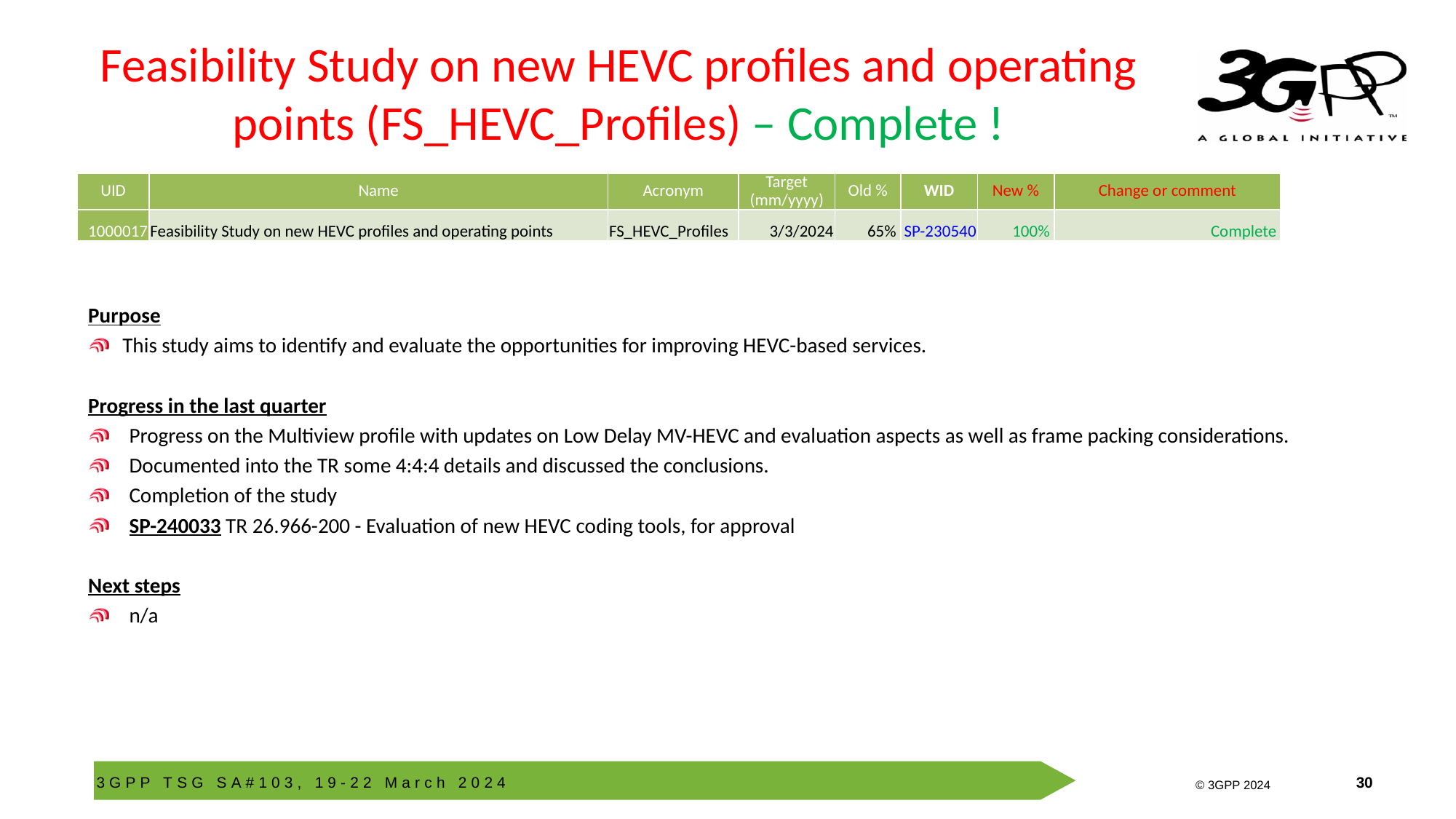

# Feasibility Study on new HEVC profiles and operating points (FS_HEVC_Profiles) – Complete !
| UID | Name | Acronym | Target (mm/yyyy) | Old % | WID | New % | Change or comment |
| --- | --- | --- | --- | --- | --- | --- | --- |
| 1000017 | Feasibility Study on new HEVC profiles and operating points | FS\_HEVC\_Profiles | 3/3/2024 | 65% | SP-230540 | 100% | Complete |
Purpose
This study aims to identify and evaluate the opportunities for improving HEVC-based services.

Progress in the last quarter
Progress on the Multiview profile with updates on Low Delay MV-HEVC and evaluation aspects as well as frame packing considerations.
Documented into the TR some 4:4:4 details and discussed the conclusions.
Completion of the study
SP-240033 TR 26.966-200 - Evaluation of new HEVC coding tools, for approval

Next steps
n/a